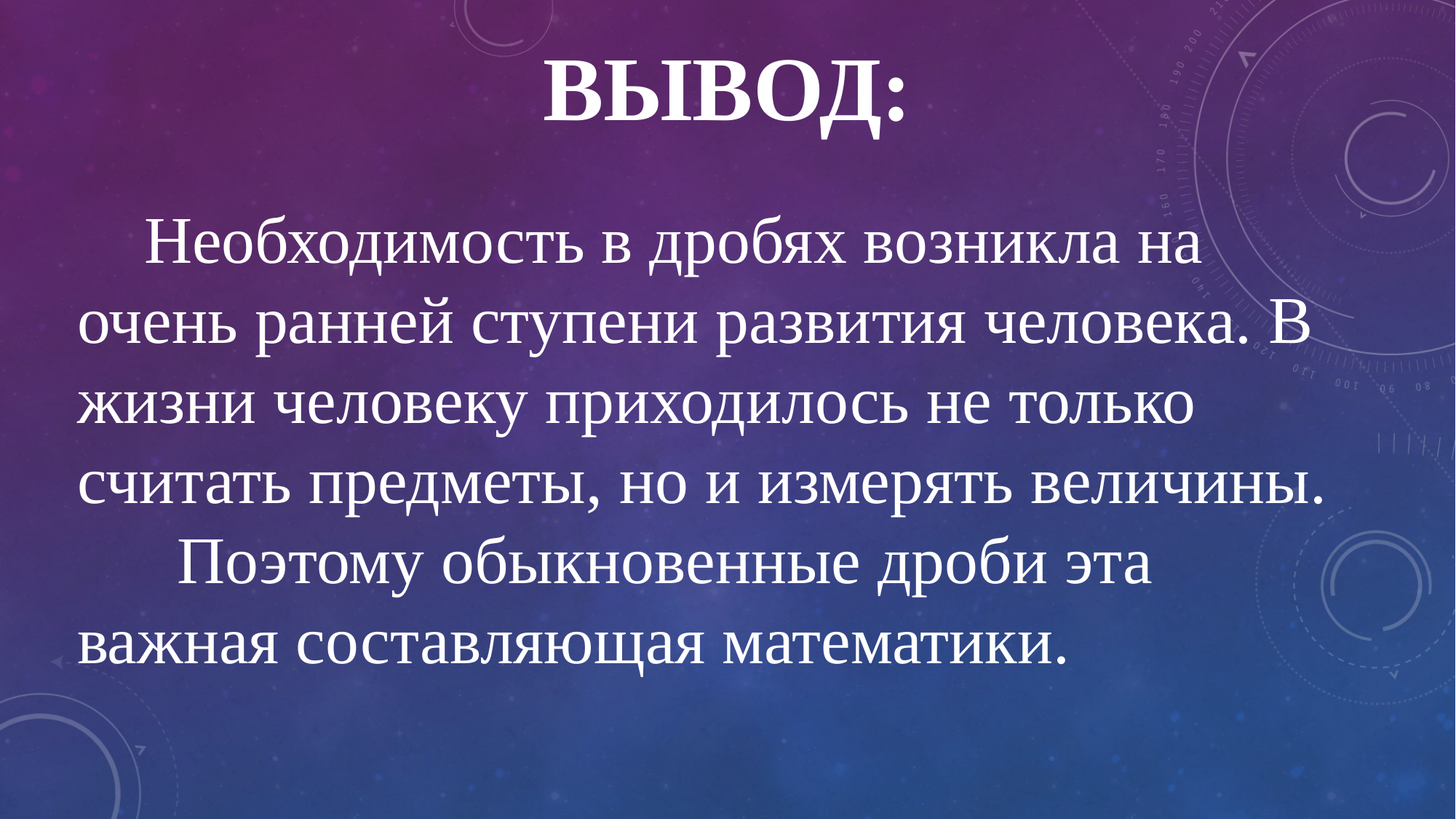

# Вывод:
    Необходимость в дробях возникла на очень ранней ступени развития человека. В жизни человеку приходилось не только считать предметы, но и измерять величины.        Поэтому обыкновенные дроби эта важная составляющая математики.